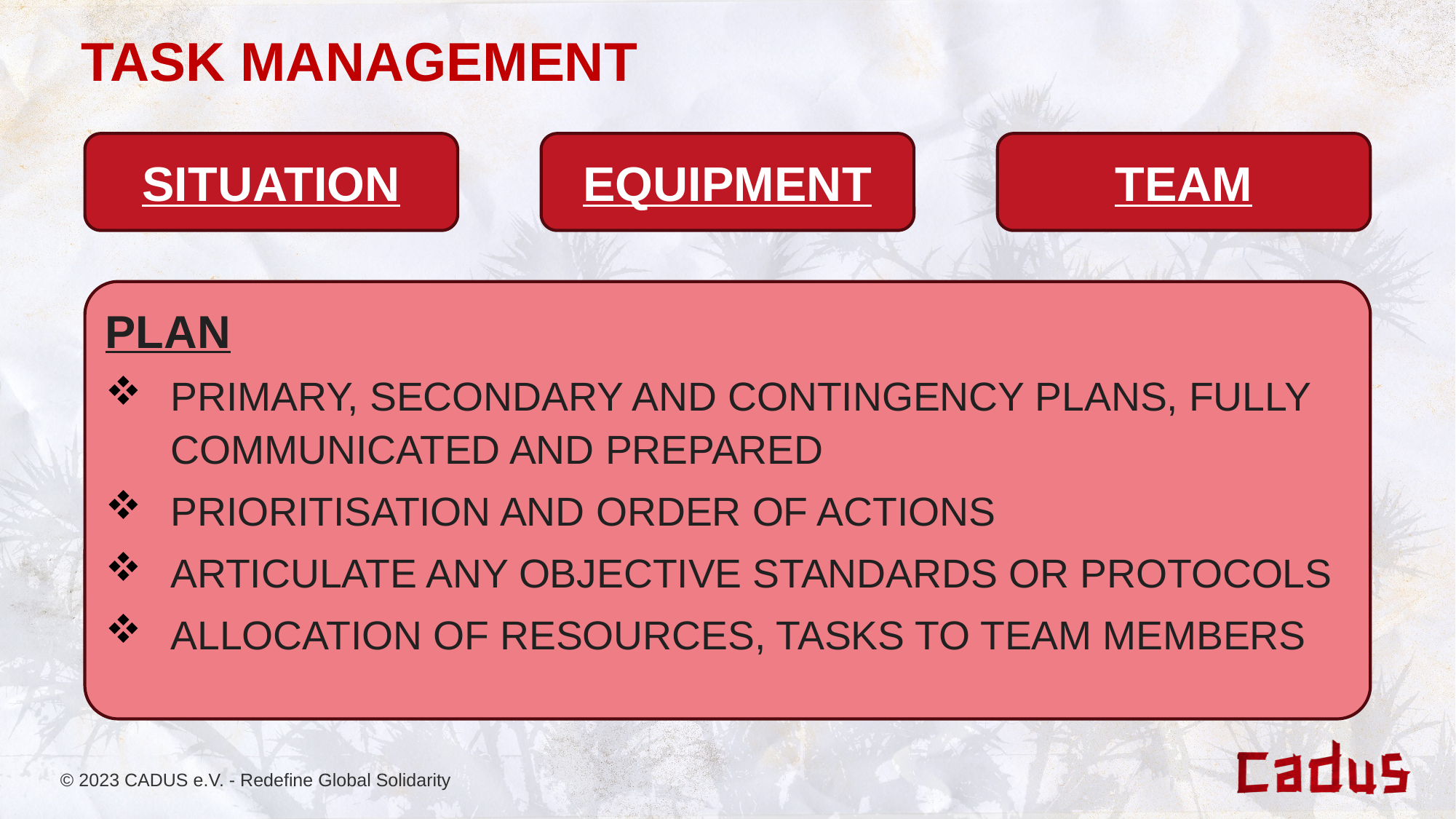

TASK MANAGEMENT
SITUATION
EQUIPMENT
TEAM
PLAN
PRIMARY, SECONDARY AND CONTINGENCY PLANS, FULLY COMMUNICATED AND PREPARED
PRIORITISATION AND ORDER OF ACTIONS
ARTICULATE ANY OBJECTIVE STANDARDS OR PROTOCOLS
ALLOCATION OF RESOURCES, TASKS TO TEAM MEMBERS